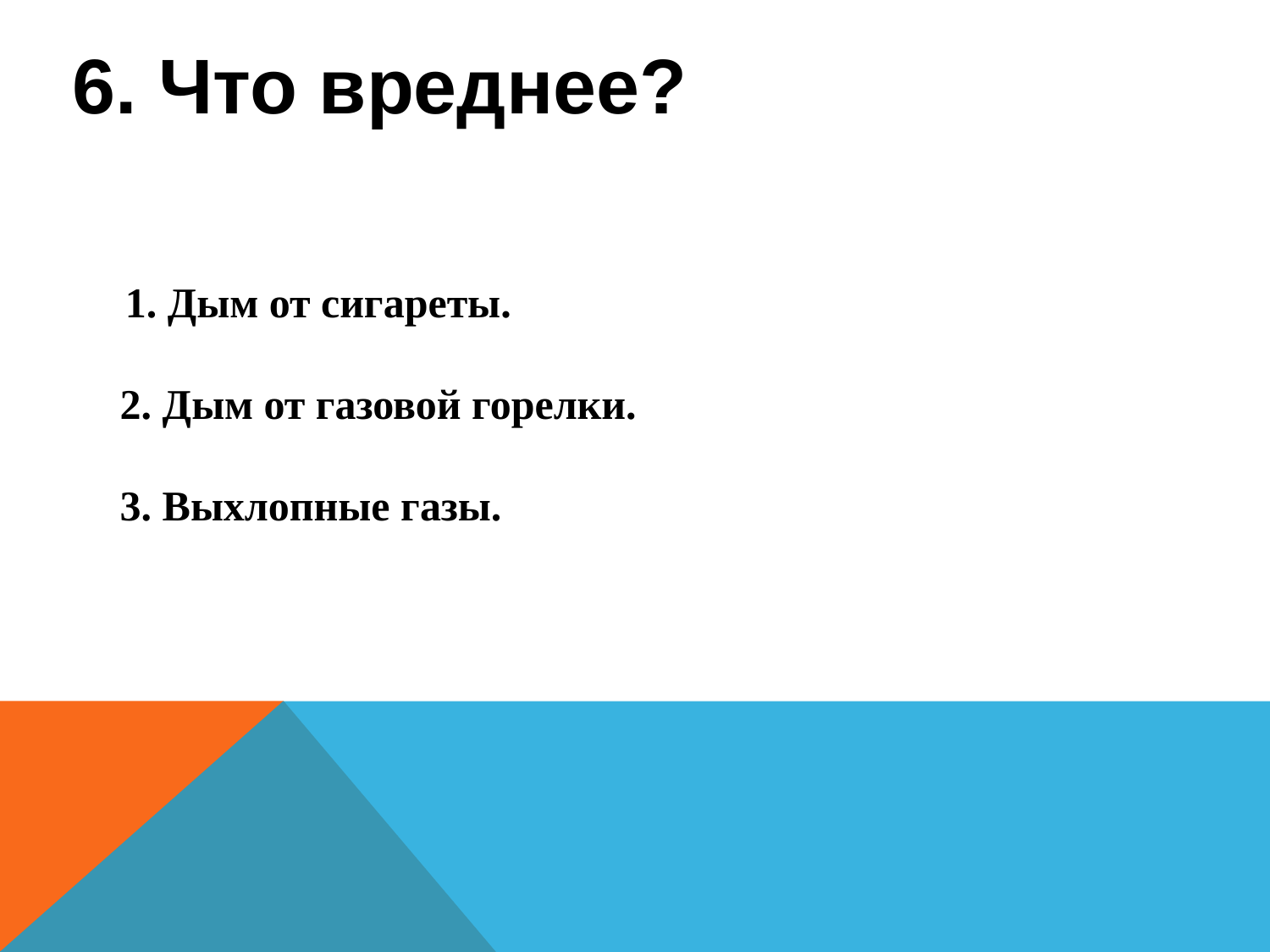

6. Что вреднее?

     1. Дым от сигареты.
2. Дым от газовой горелки.
3. Выхлопные газы.
#